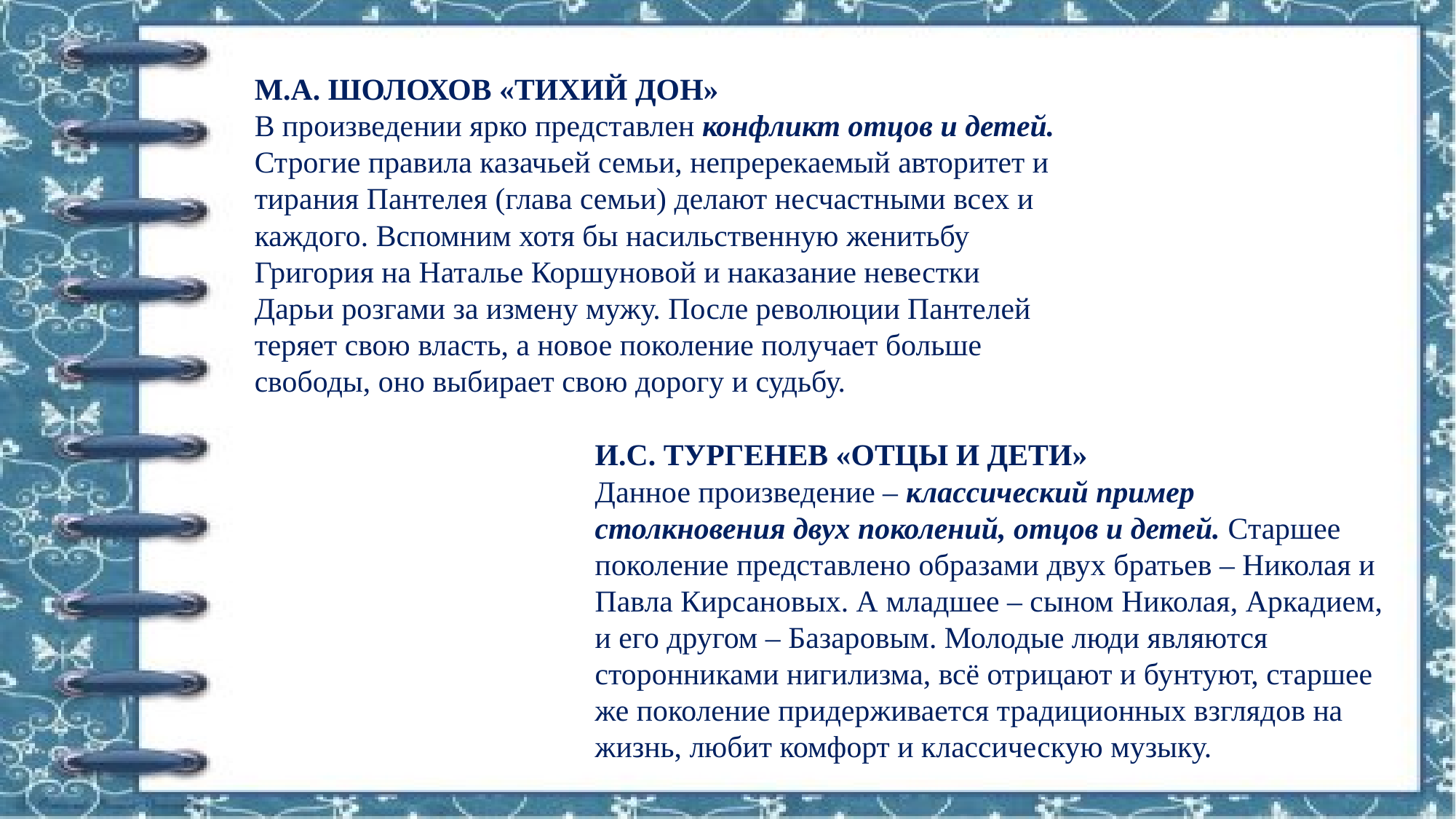

М.А. ШОЛОХОВ «ТИХИЙ ДОН»
В произведении ярко представлен конфликт отцов и детей. Строгие правила казачьей семьи, непререкаемый авторитет и тирания Пантелея (глава семьи) делают несчастными всех и каждого. Вспомним хотя бы насильственную женитьбу Григория на Наталье Коршуновой и наказание невестки Дарьи розгами за измену мужу. После революции Пантелей теряет свою власть, а новое поколение получает больше свободы, оно выбирает свою дорогу и судьбу.
И.С. ТУРГЕНЕВ «ОТЦЫ И ДЕТИ»
Данное произведение – классический пример столкновения двух поколений, отцов и детей. Старшее поколение представлено образами двух братьев – Николая и Павла Кирсановых. А младшее – сыном Николая, Аркадием, и его другом – Базаровым. Молодые люди являются сторонниками нигилизма, всё отрицают и бунтуют, старшее же поколение придерживается традиционных взглядов на жизнь, любит комфорт и классическую музыку.